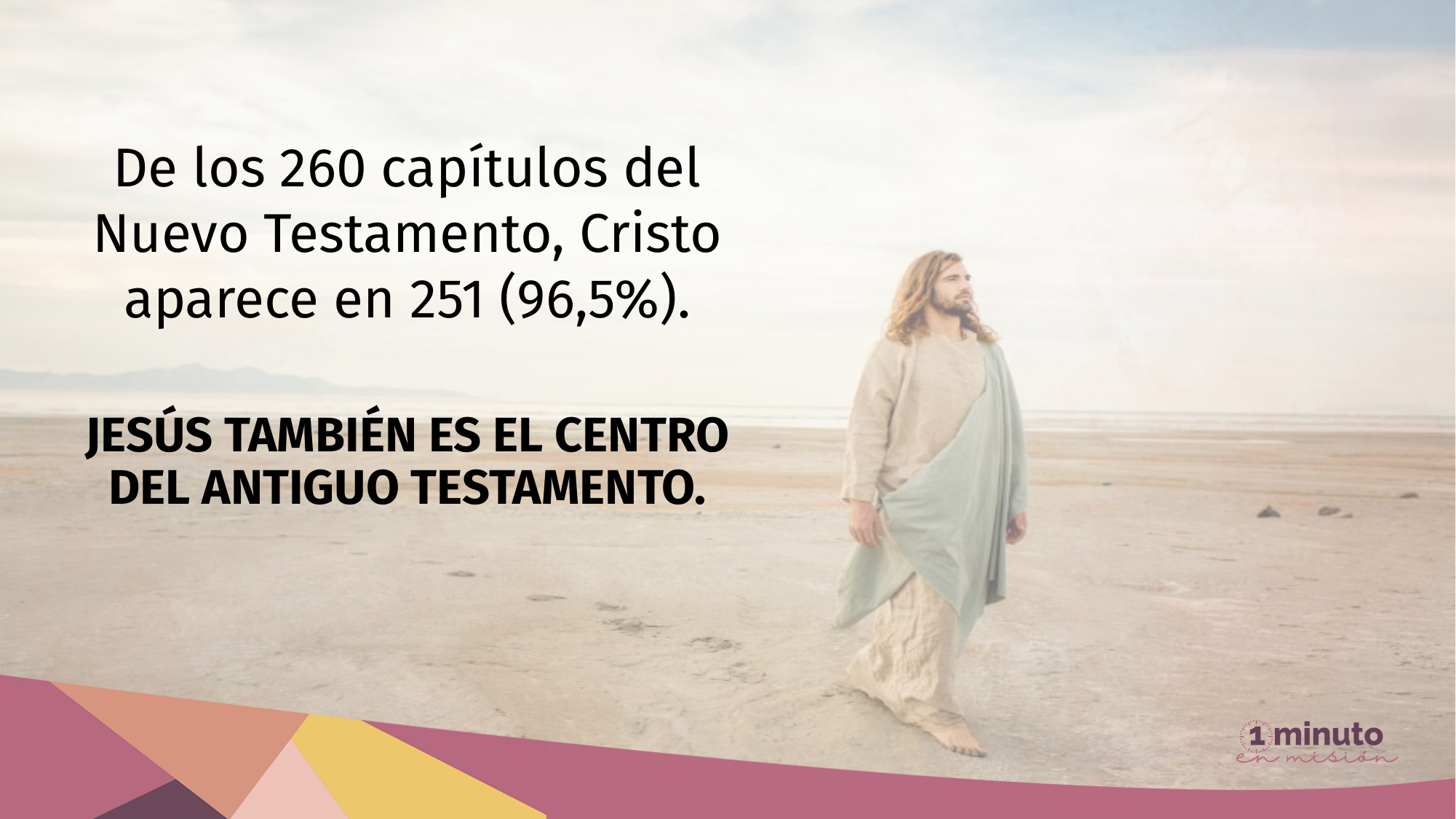

De los 260 capítulos del Nuevo Testamento, Cristo aparece en 251 (96,5%).

Jesús también es el centro del Antiguo Testamento.